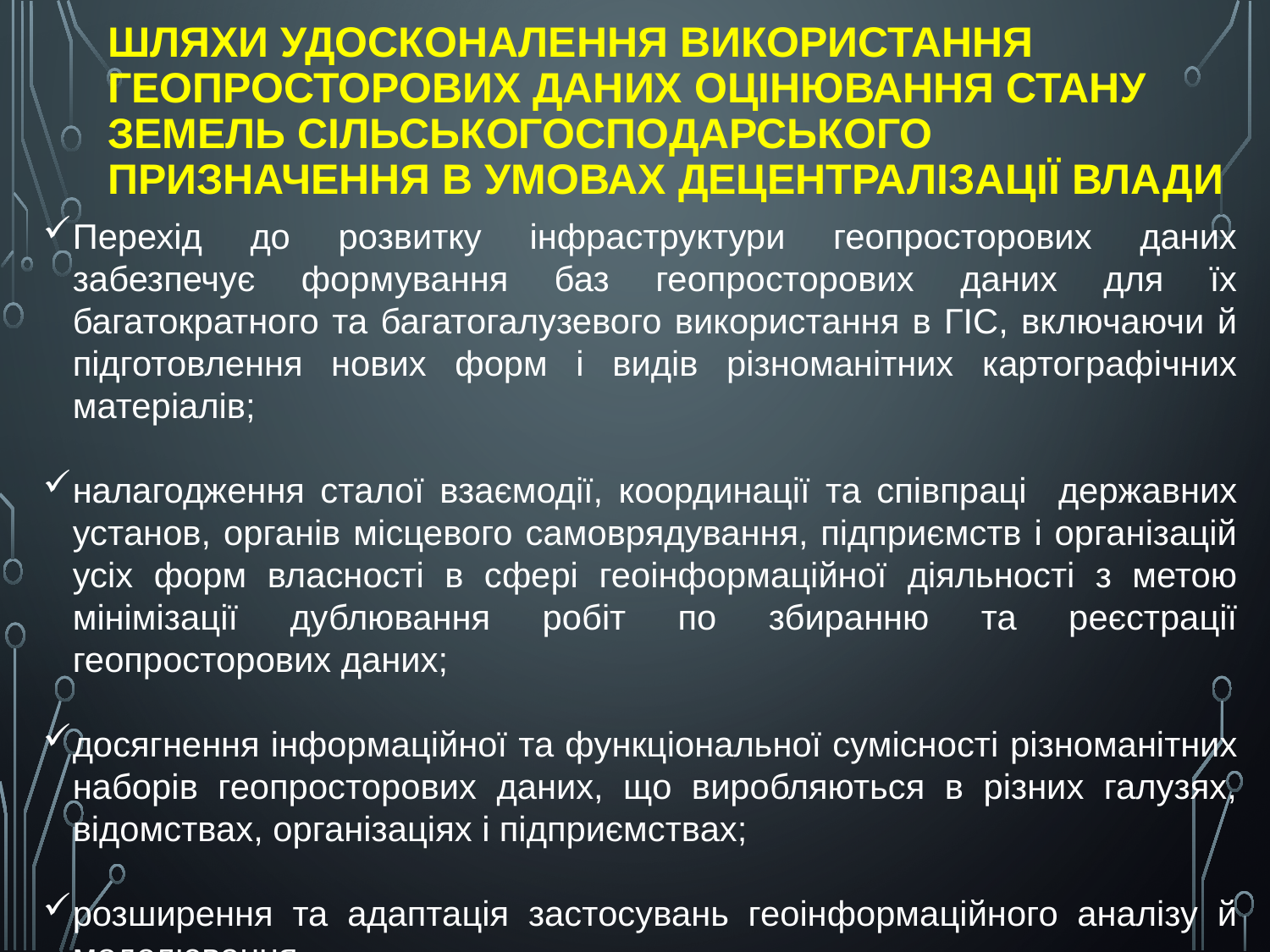

# Шляхи удосконалення використання геопросторових даних оцінювання стану земель сільськогосподарського призначення в умовах децентралізації влади
Перехід до розвитку інфраструктури геопросторових даних забезпечує формування баз геопросторових даних для їх багатократного та багатогалузевого використання в ГІС, включаючи й підготовлення нових форм і видів різноманітних картографічних матеріалів;

налагодження сталої взаємодії, координації та співпраці  державних установ, органів місцевого самоврядування, підприємств і організацій усіх форм власності в сфері геоінформаційної діяльності з метою мінімізації дублювання робіт по збиранню та реєстрації геопросторових даних;

досягнення інформаційної та функціональної сумісності різноманітних наборів геопросторових даних, що виробляються в різних галузях, відомствах, організаціях і підприємствах;

розширення та адаптація застосувань геоінформаційного аналізу й моделювання.